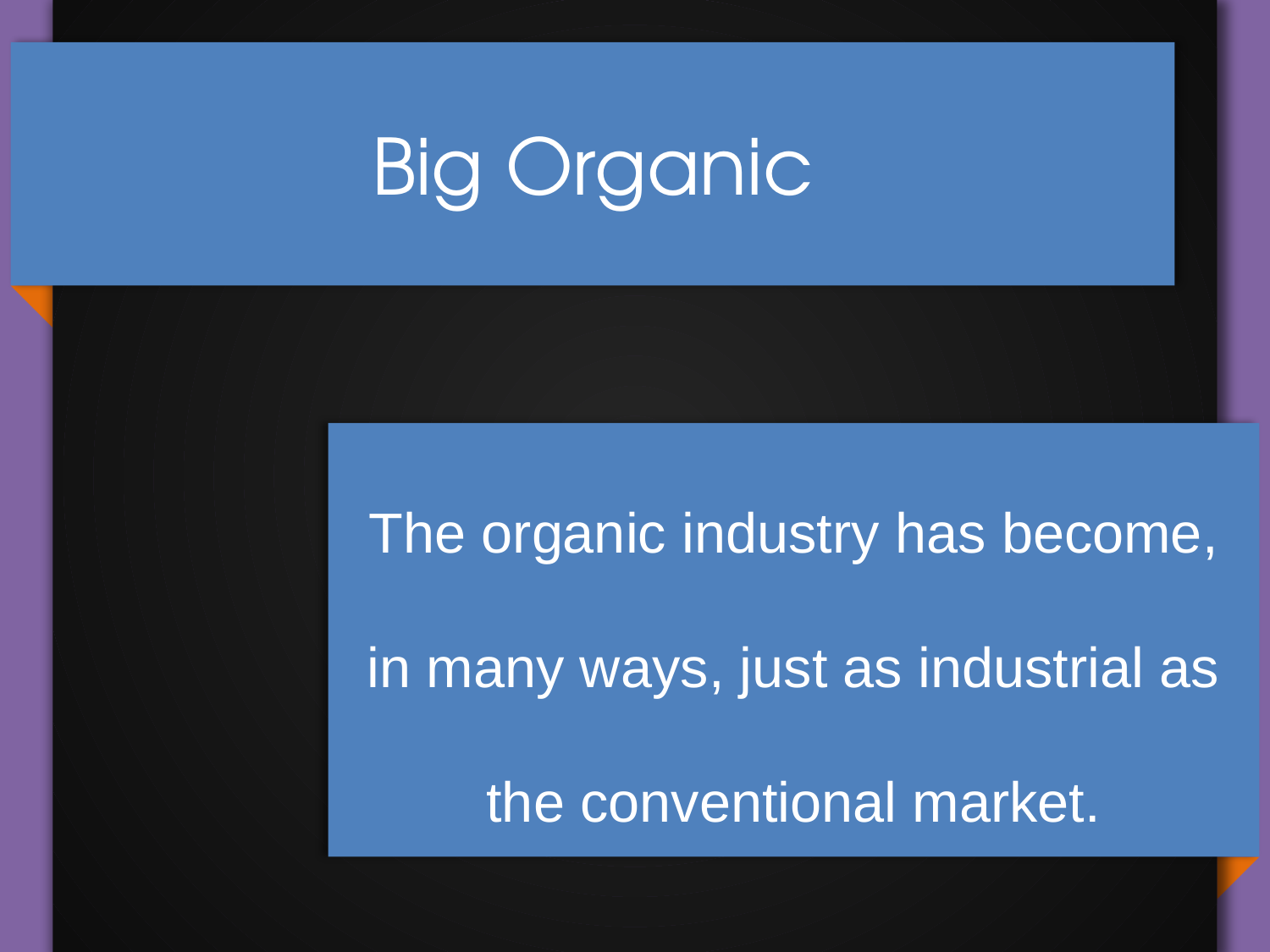

# Big Organic
The organic industry has become, in many ways, just as industrial as the conventional market.